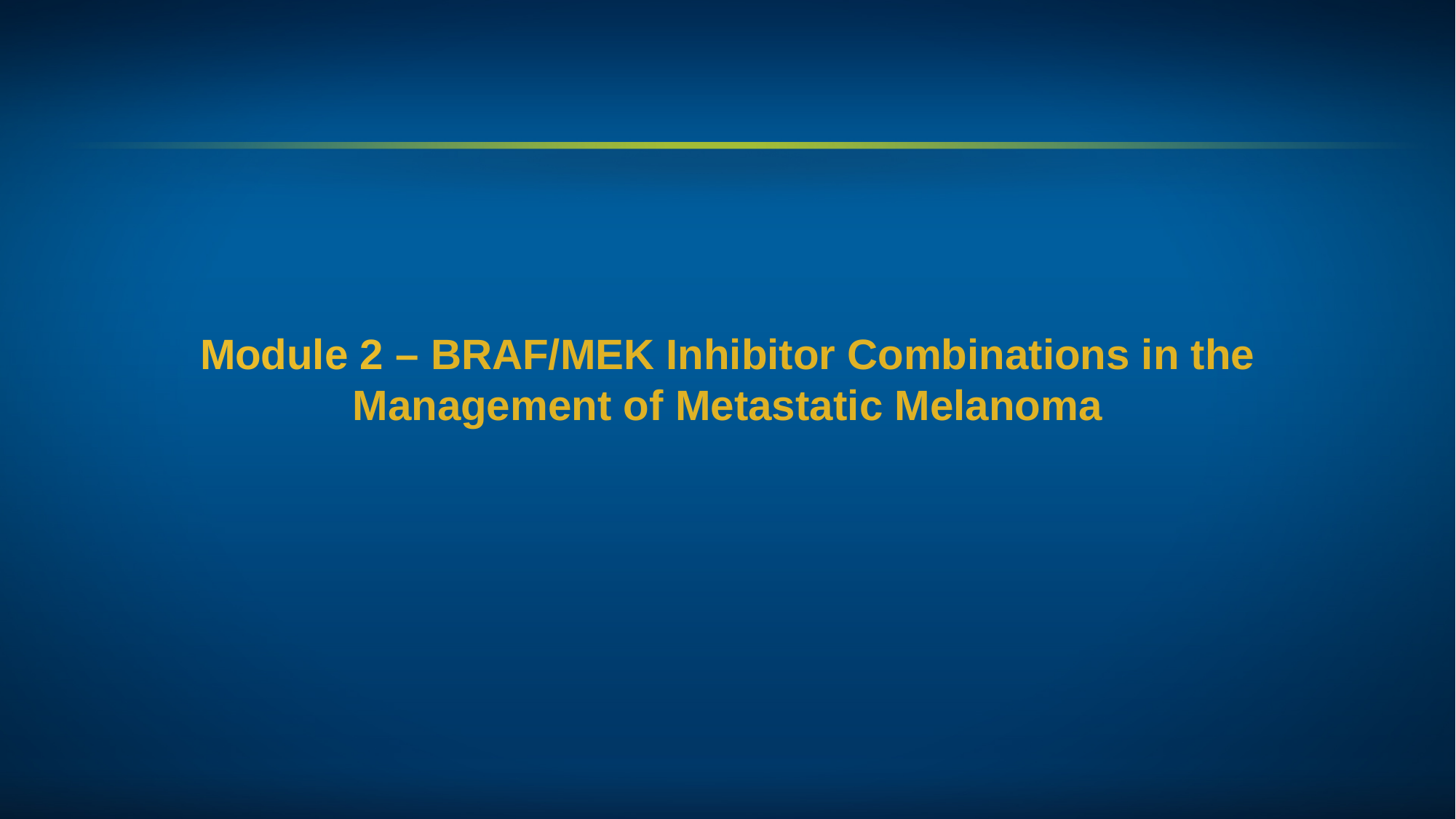

# Module 2 – BRAF/MEK Inhibitor Combinations in the Management of Metastatic Melanoma